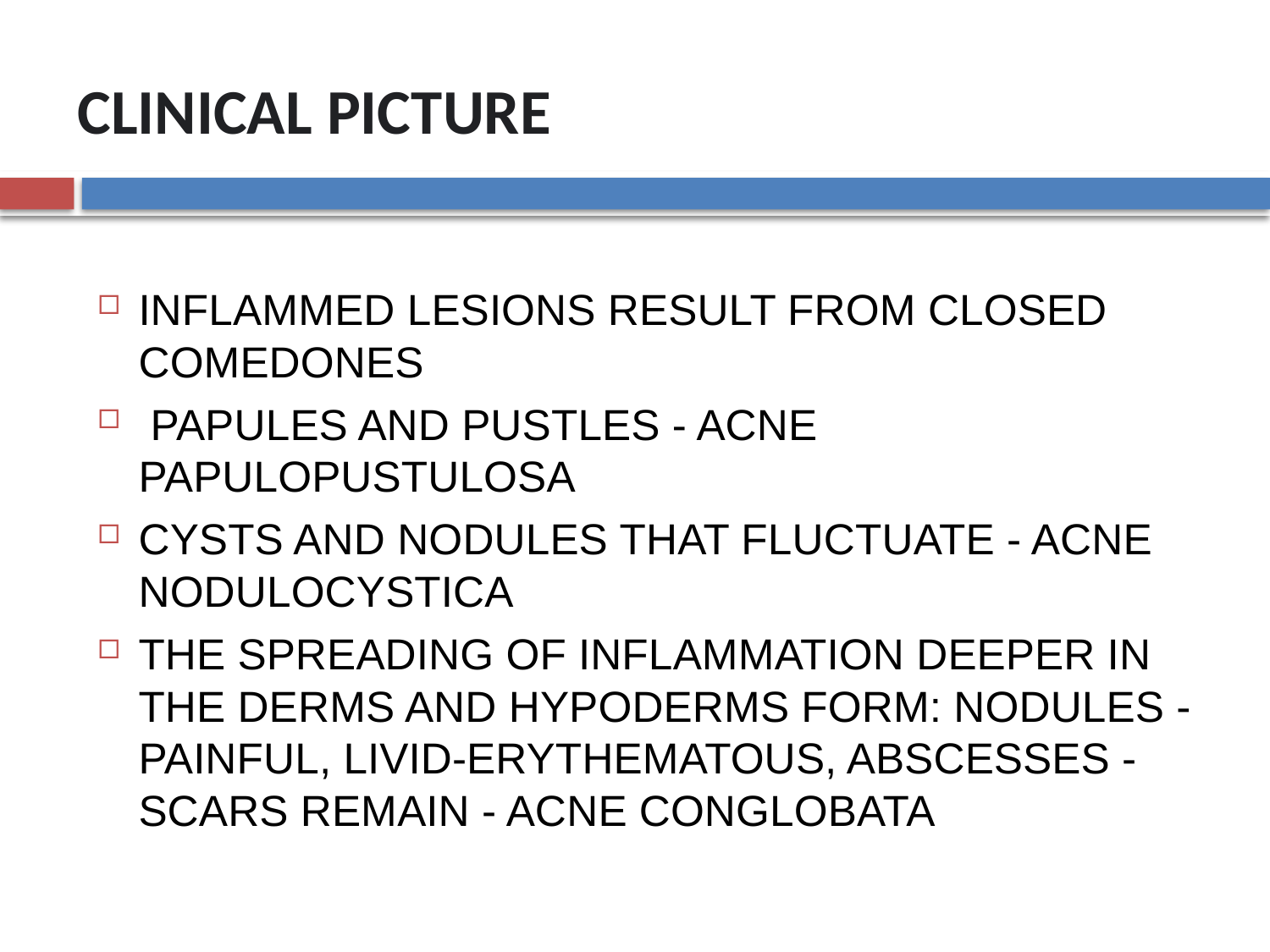

# CLINICAL PICTURE

INFLAMMED LESIONS RESULT FROM CLOSED COMEDONES
 PAPULES AND PUSTLES - ACNE PAPULOPUSTULOSA
CYSTS AND NODULES THAT FLUCTUATE - ACNE NODULOCYSTICA
THE SPREADING OF INFLAMMATION DEEPER IN THE DERMS AND HYPODERMS FORM: NODULES - PAINFUL, LIVID-ERYTHEMATOUS, ABSCESSES - SCARS REMAIN - ACNE CONGLOBATA